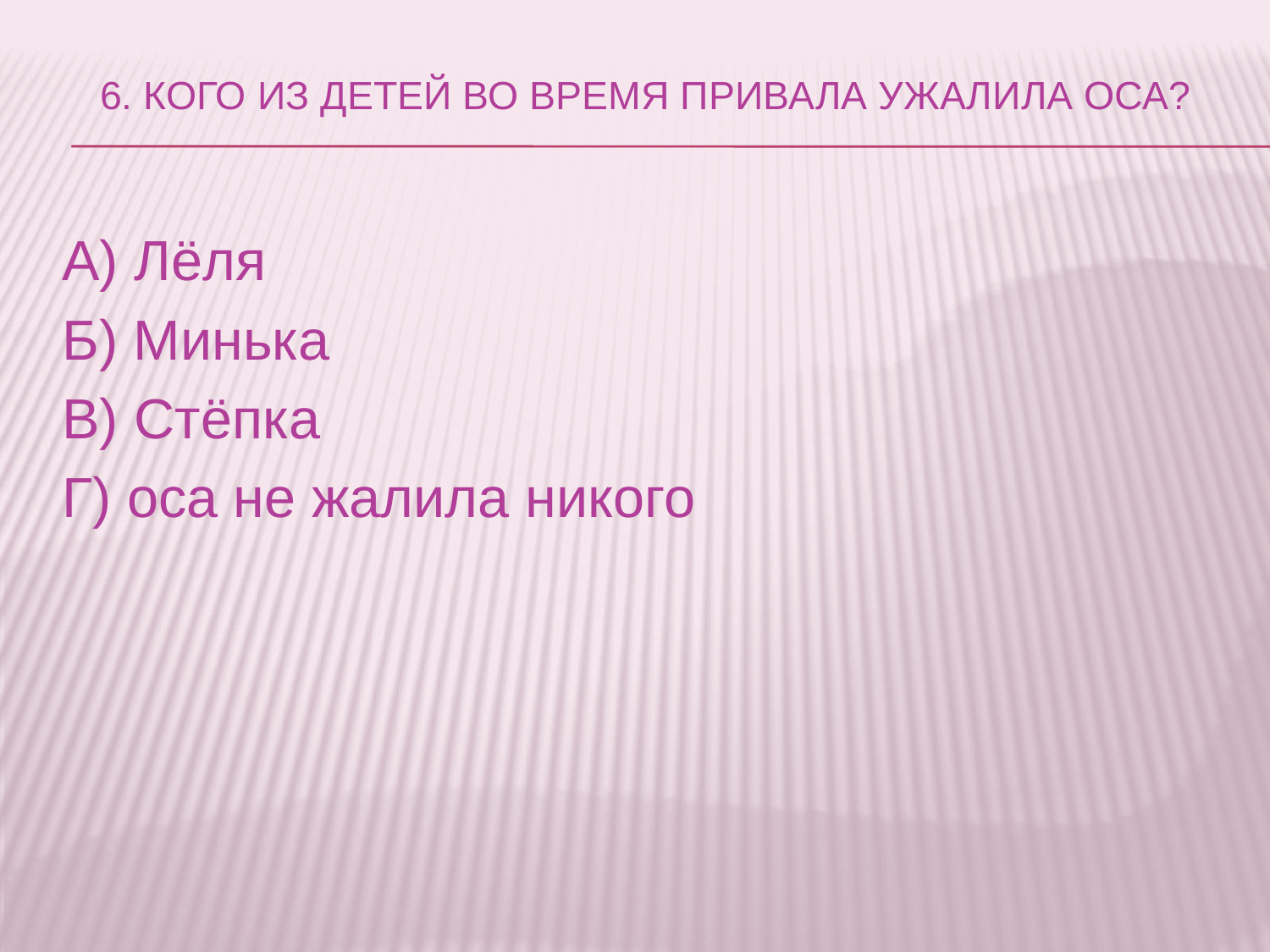

# 6. Кого из детей во время привала ужалила оса?
А) Лёля
Б) Минька
В) Стёпка
Г) оса не жалила никого